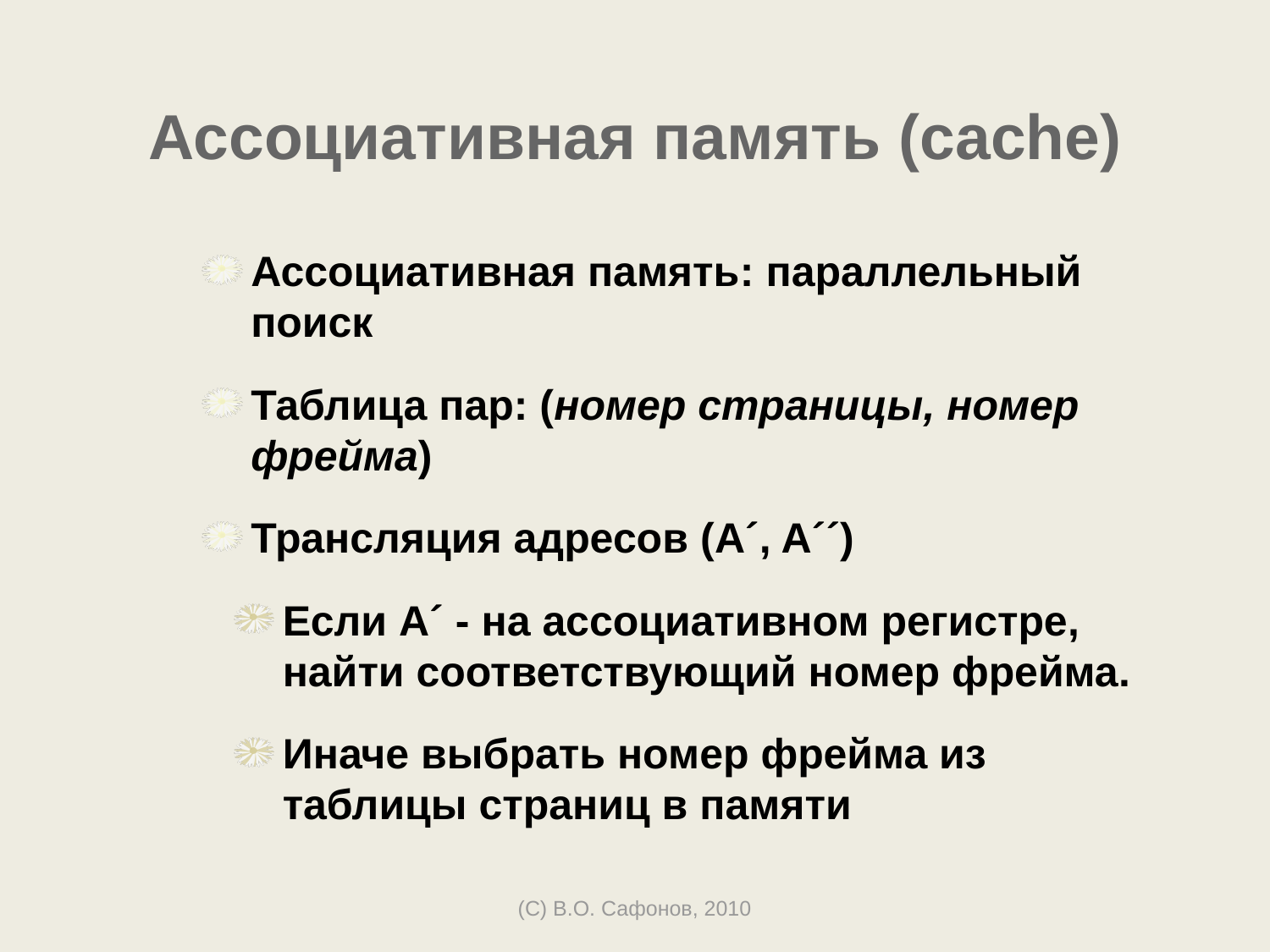

# Ассоциативная память (cache)
Ассоциативная память: параллельный поиск
Таблица пар: (номер страницы, номер фрейма)
Трансляция адресов (A´, A´´)
Если A´ - на ассоциативном регистре, найти соответствующий номер фрейма.
Иначе выбрать номер фрейма из таблицы страниц в памяти

(C) В.О. Сафонов, 2010